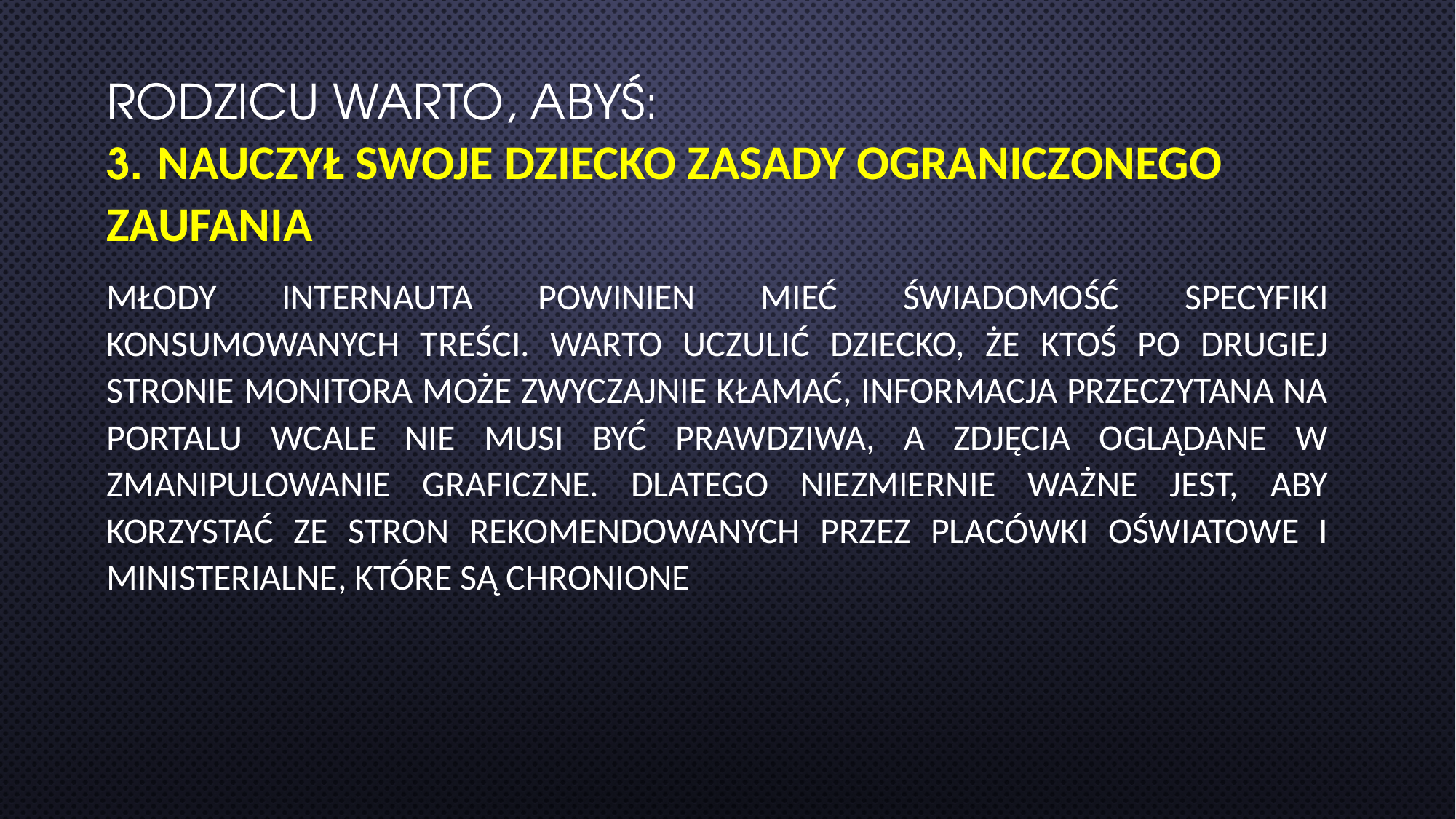

# Rodzicu warto, abyś:
3. Nauczył swoje dziecko zasady ograniczonego zaufania
młody internauta powinien mieć świadomość specyfiki konsumowanych treści. Warto uczulić dziecko, że ktoś po drugiej stronie monitora może zwyczajnie kłamać, informacja przeczytana na portalu wcale nie musi być prawdziwa, a zdjęcia oglądane w zmanipulowanie graficzne. Dlatego niezmiernie ważne jest, aby korzystać ze stron rekomendowanych przez placówki oświatowe i ministerialne, które są chronione